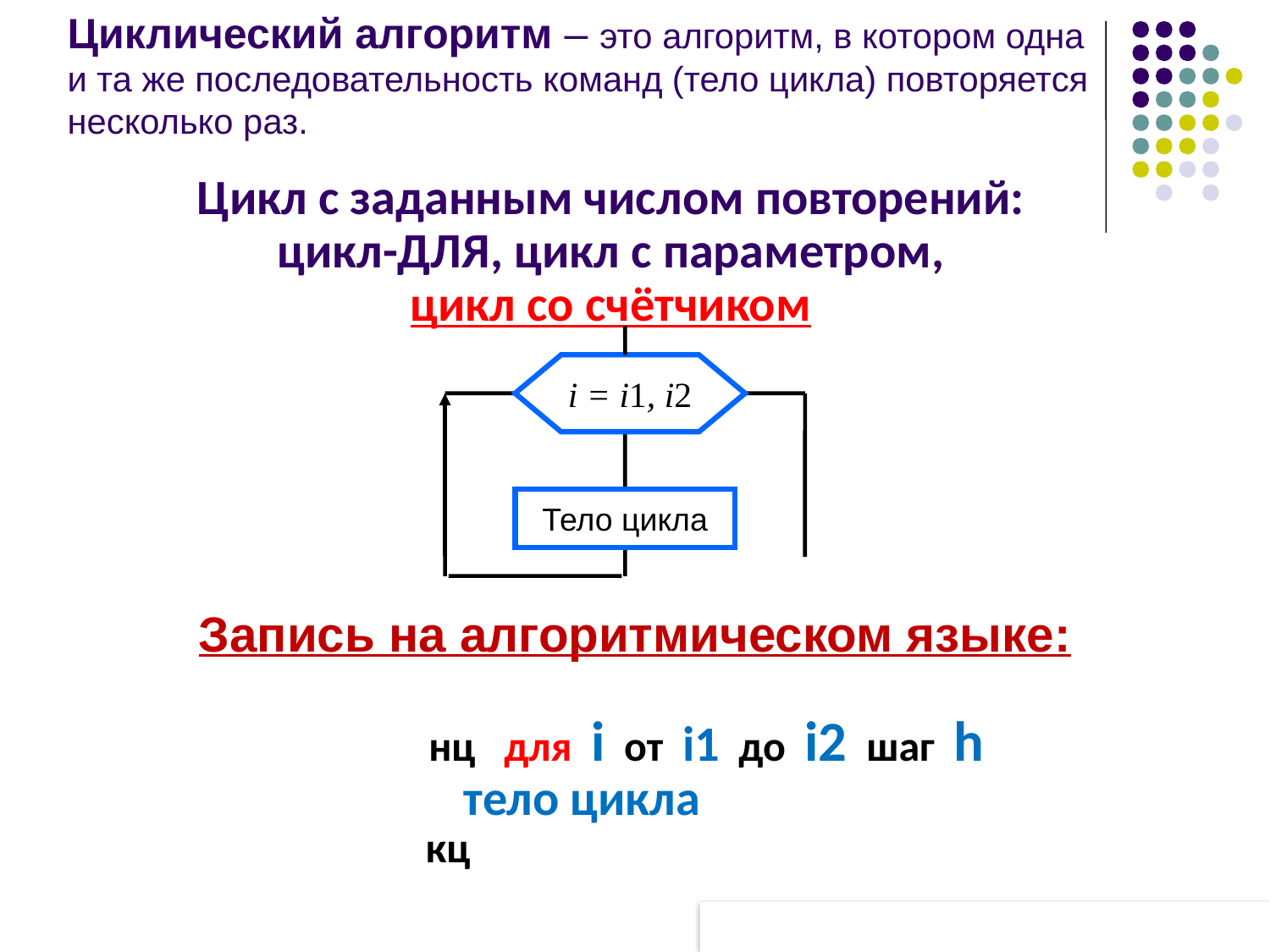

Циклический алгоритм – это алгоритм, в котором одна и та же последовательность команд (тело цикла) повторяется несколько раз.
Цикл с заданным числом повторений:
 цикл-ДЛЯ, цикл с параметром,
цикл со счётчиком

i = i1, i2

Тело цикла

Запись на алгоритмическом языке:

  нц   для  i  от  i1  до  i2  шаг  h
         тело цикла
     кц